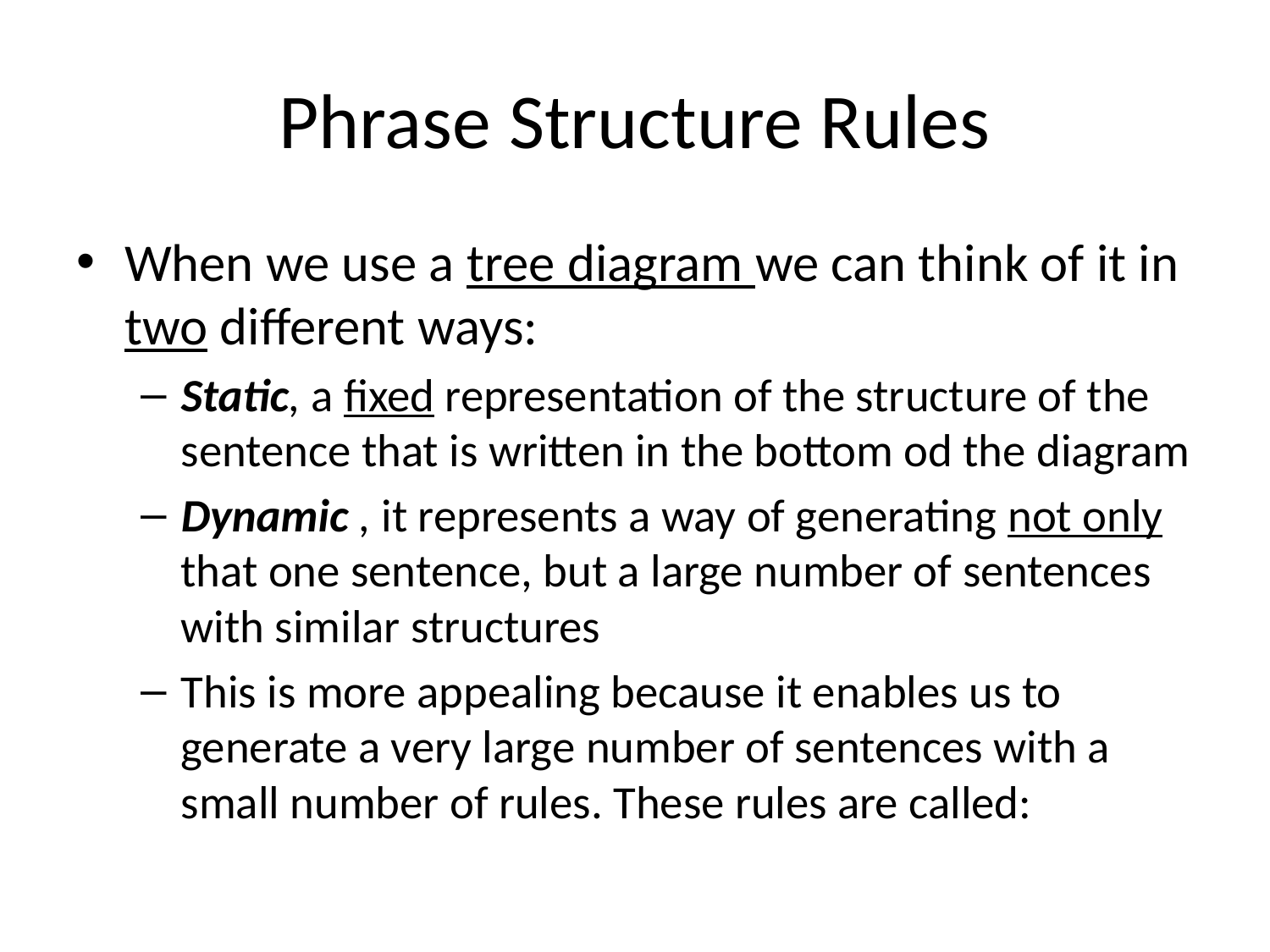

# Phrase Structure Rules
When we use a tree diagram we can think of it in two different ways:
Static, a fixed representation of the structure of the sentence that is written in the bottom od the diagram
Dynamic , it represents a way of generating not only that one sentence, but a large number of sentences with similar structures
This is more appealing because it enables us to generate a very large number of sentences with a small number of rules. These rules are called: